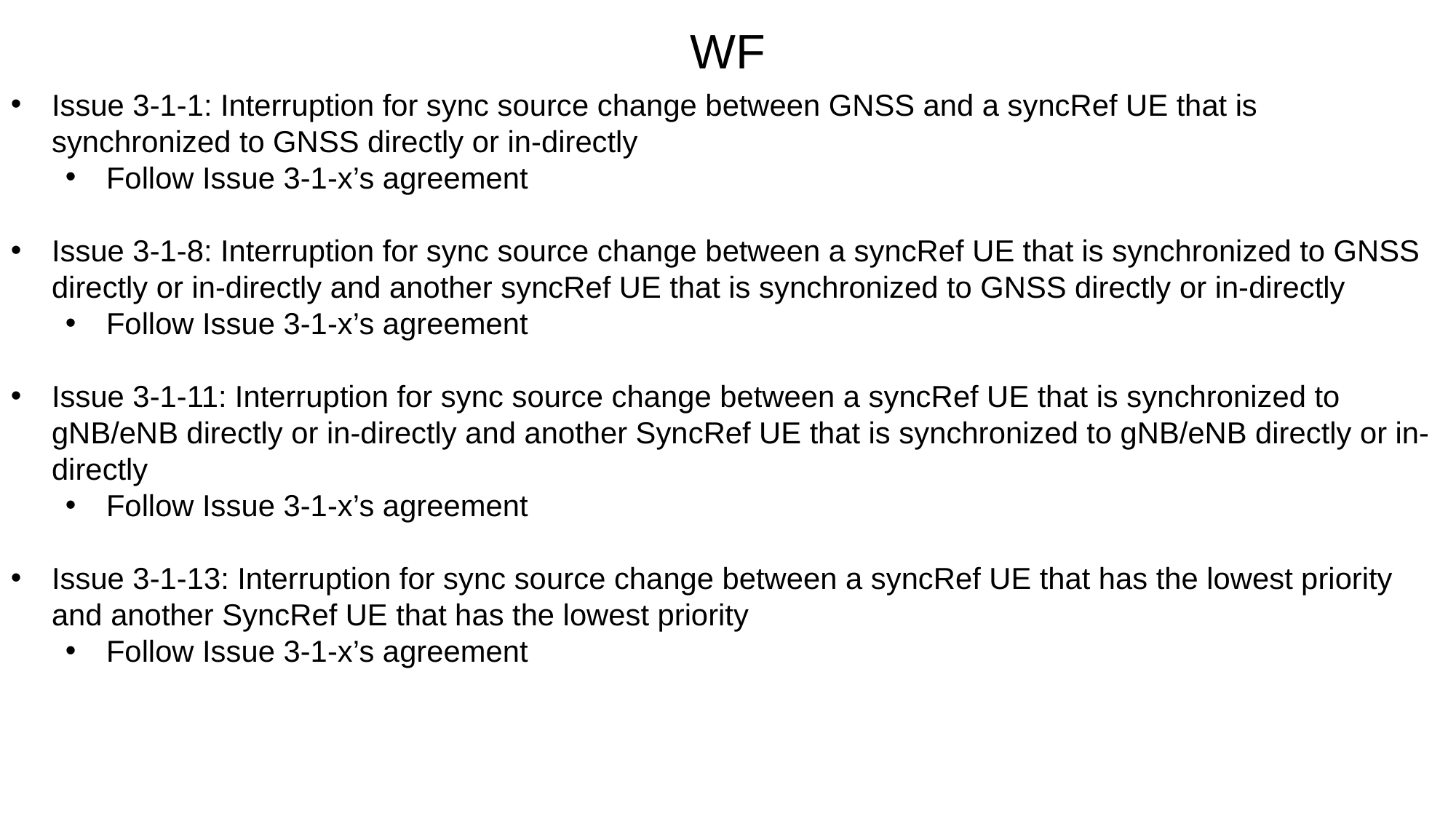

WF
Issue 3-1-1: Interruption for sync source change between GNSS and a syncRef UE that is synchronized to GNSS directly or in-directly
Follow Issue 3-1-x’s agreement

Issue 3-1-8: Interruption for sync source change between a syncRef UE that is synchronized to GNSS directly or in-directly and another syncRef UE that is synchronized to GNSS directly or in-directly
Follow Issue 3-1-x’s agreement

Issue 3-1-11: Interruption for sync source change between a syncRef UE that is synchronized to gNB/eNB directly or in-directly and another SyncRef UE that is synchronized to gNB/eNB directly or in-directly
Follow Issue 3-1-x’s agreement

Issue 3-1-13: Interruption for sync source change between a syncRef UE that has the lowest priority and another SyncRef UE that has the lowest priority
Follow Issue 3-1-x’s agreement